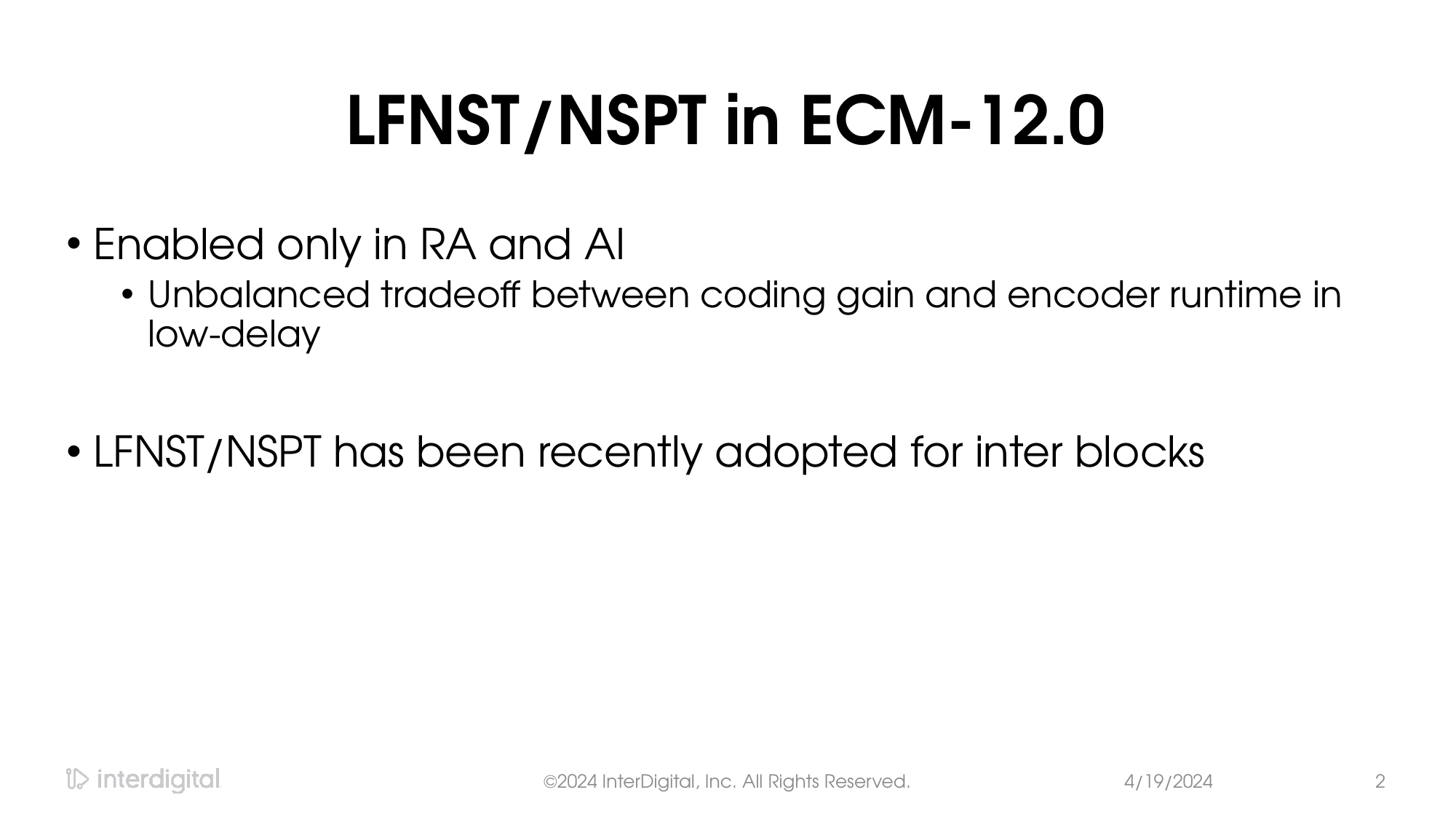

# LFNST/NSPT in ECM-12.0
Enabled only in RA and AI
Unbalanced tradeoff between coding gain and encoder runtime in low-delay

LFNST/NSPT has been recently adopted for inter blocks

©2024 InterDigital, Inc. All Rights Reserved.
4/19/2024
2